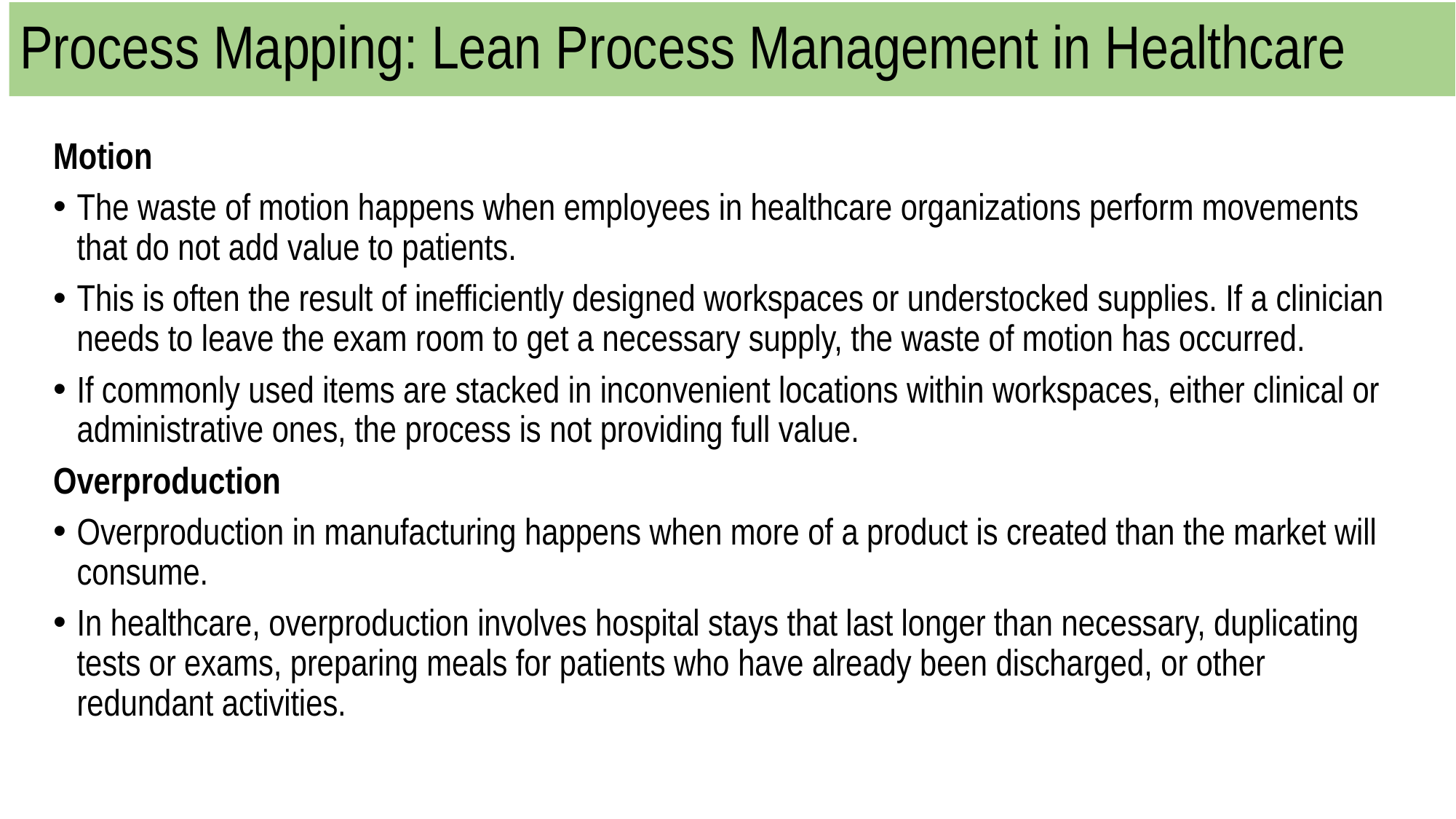

# Process Mapping: Lean Process Management in Healthcare
Motion
The waste of motion happens when employees in healthcare organizations perform movements that do not add value to patients.
This is often the result of inefficiently designed workspaces or understocked supplies. If a clinician needs to leave the exam room to get a necessary supply, the waste of motion has occurred.
If commonly used items are stacked in inconvenient locations within workspaces, either clinical or administrative ones, the process is not providing full value.
Overproduction
Overproduction in manufacturing happens when more of a product is created than the market will consume.
In healthcare, overproduction involves hospital stays that last longer than necessary, duplicating tests or exams, preparing meals for patients who have already been discharged, or other redundant activities.